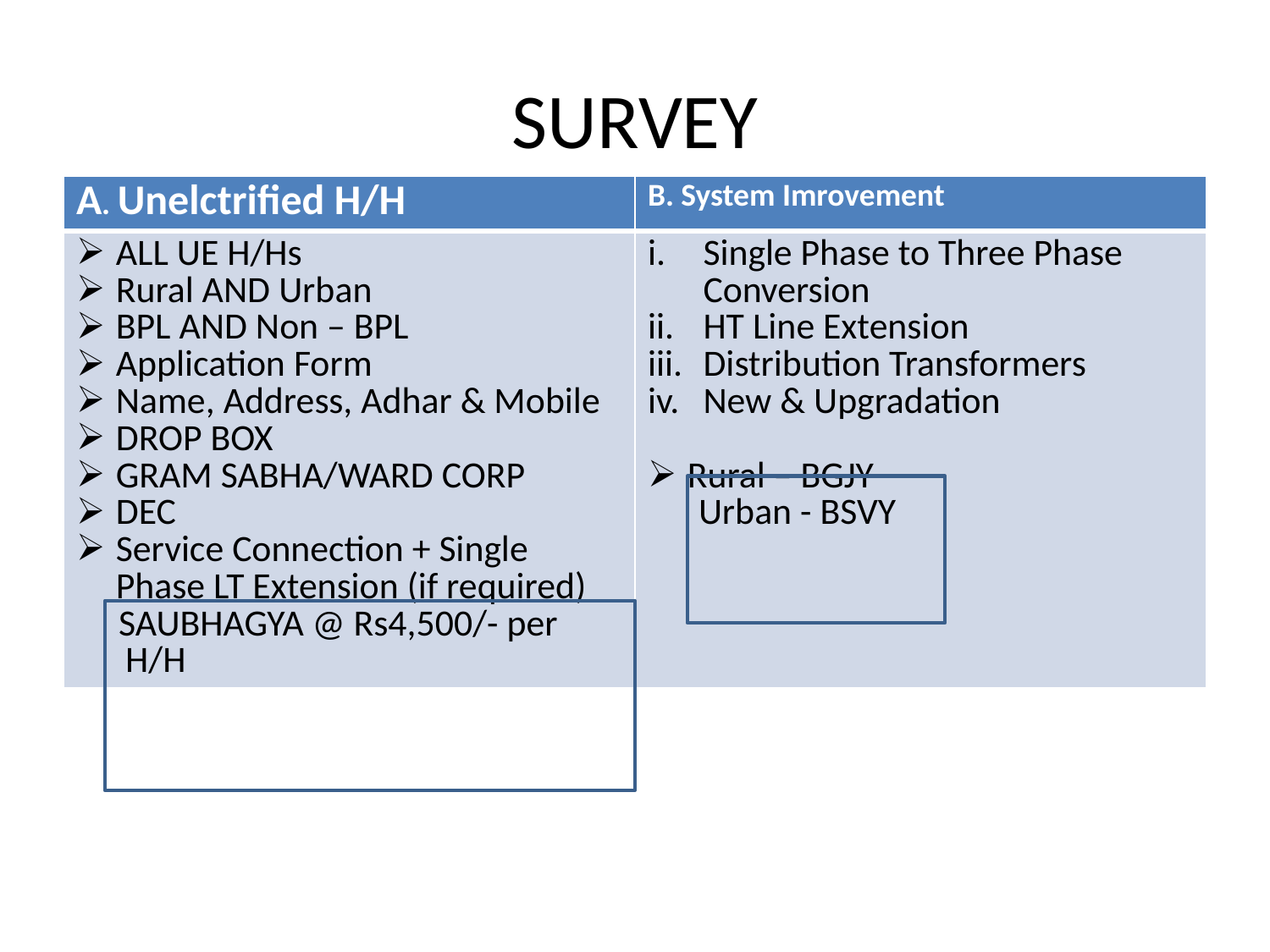

# SURVEY
| A. Unelctrified H/H | B. System Imrovement |
| --- | --- |
| ALL UE H/Hs Rural AND Urban BPL AND Non – BPL Application Form Name, Address, Adhar & Mobile DROP BOX GRAM SABHA/WARD CORP DEC Service Connection + Single Phase LT Extension (if required) SAUBHAGYA @ Rs4,500/- per H/H | Single Phase to Three Phase Conversion HT Line Extension Distribution Transformers New & Upgradation Rural – BGJY Urban - BSVY |